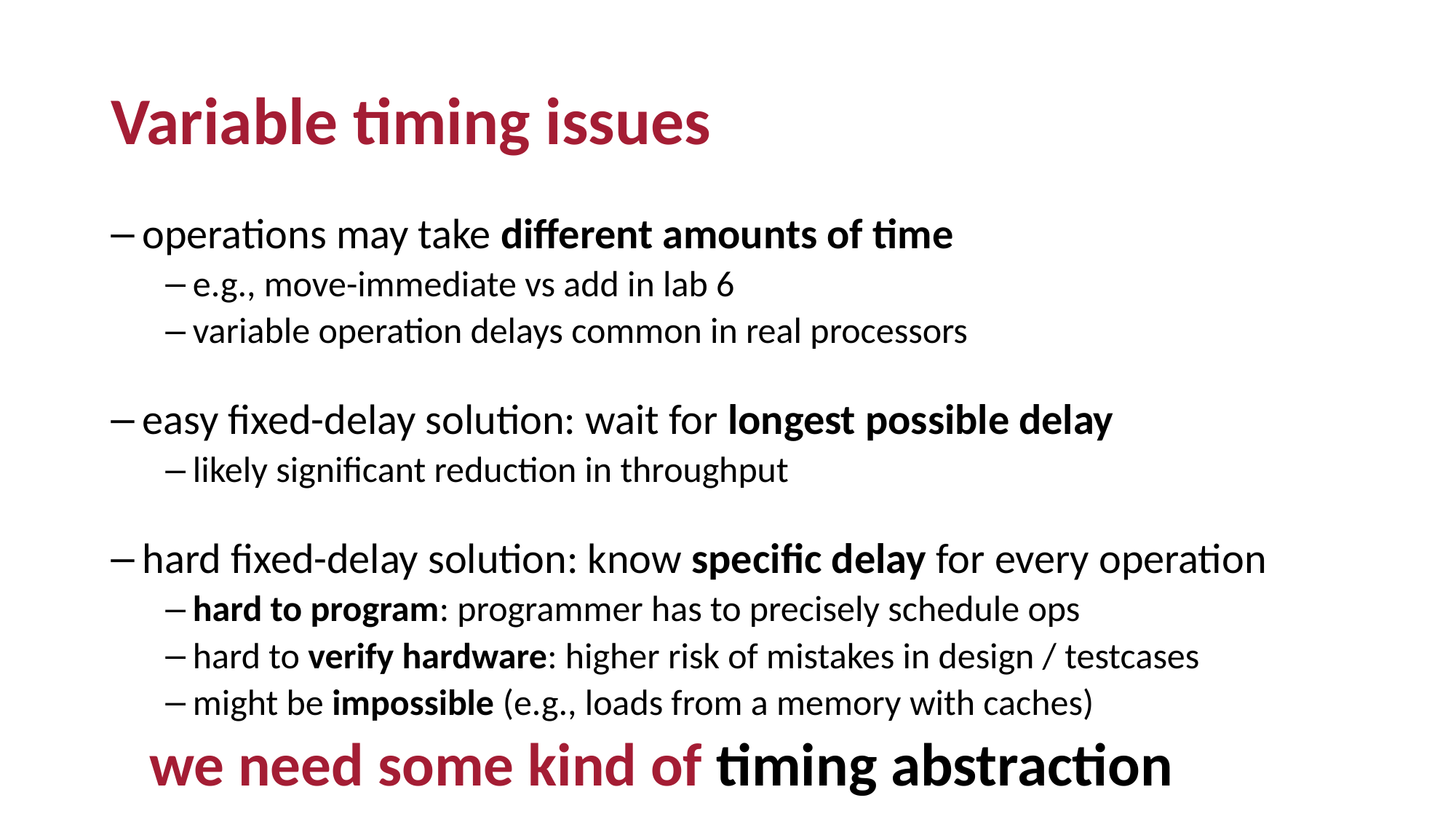

# Variable timing issues
operations may take different amounts of time
e.g., move-immediate vs add in lab 6
variable operation delays common in real processors

easy fixed-delay solution: wait for longest possible delay
likely significant reduction in throughput

hard fixed-delay solution: know specific delay for every operation
hard to program: programmer has to precisely schedule ops
hard to verify hardware: higher risk of mistakes in design / testcases
might be impossible (e.g., loads from a memory with caches)

we need some kind of timing abstraction